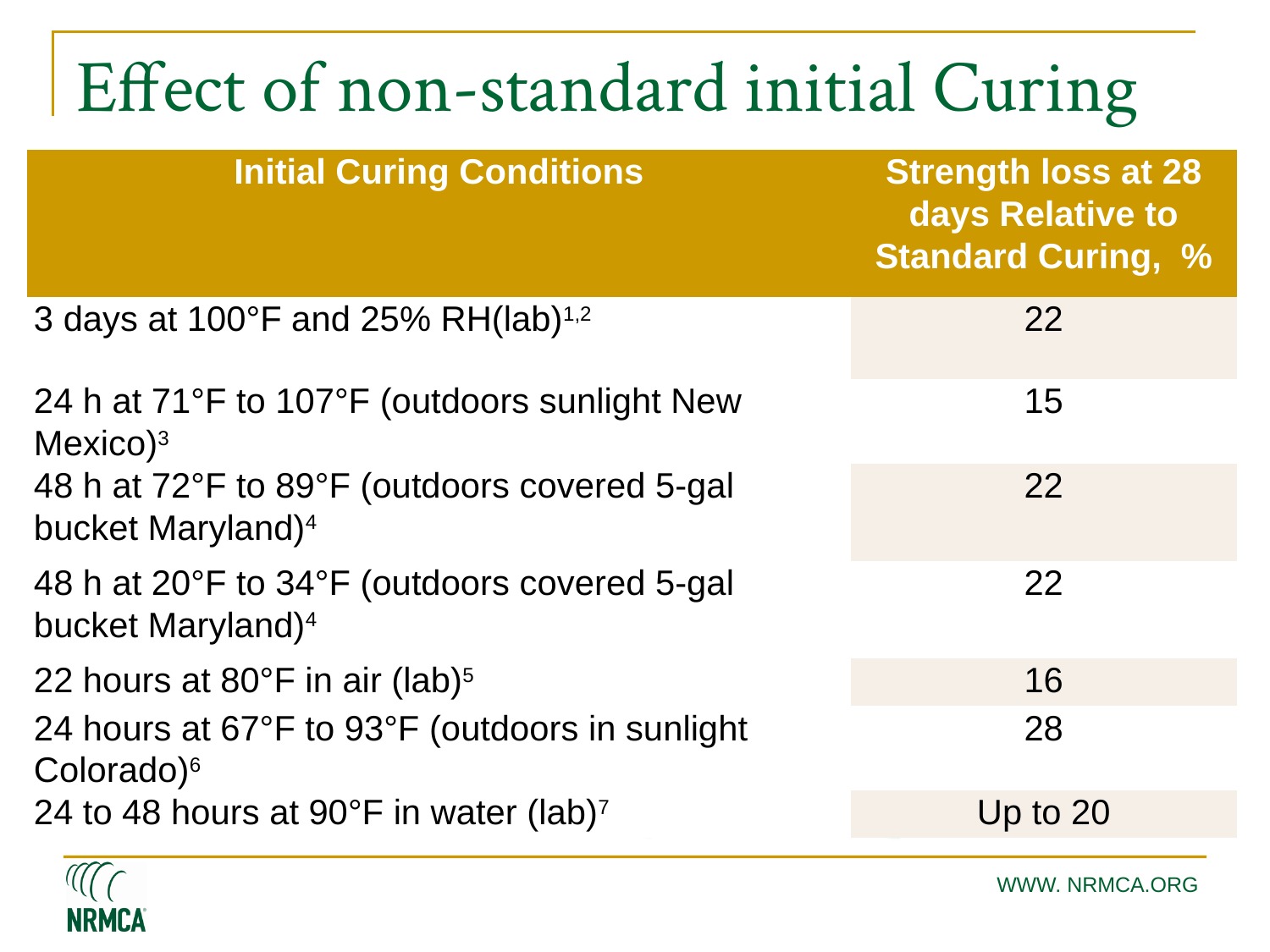

# Effect of non-standard initial Curing
| Initial Curing Conditions | Strength loss at 28 days Relative to Standard Curing, % |
| --- | --- |
| 3 days at 100°F and 25% RH(lab)1,2 | 22 |
| 24 h at 71°F to 107°F (outdoors sunlight New Mexico)3 | 15 |
| 48 h at 72°F to 89°F (outdoors covered 5-gal bucket Maryland)4 | 22 |
| 48 h at 20°F to 34°F (outdoors covered 5-gal bucket Maryland)4 | 22 |
| 22 hours at 80°F in air (lab)5 | 16 |
| 24 hours at 67°F to 93°F (outdoors in sunlight Colorado)6 | 28 |
| 24 to 48 hours at 90°F in water (lab)7 | Up to 20 |